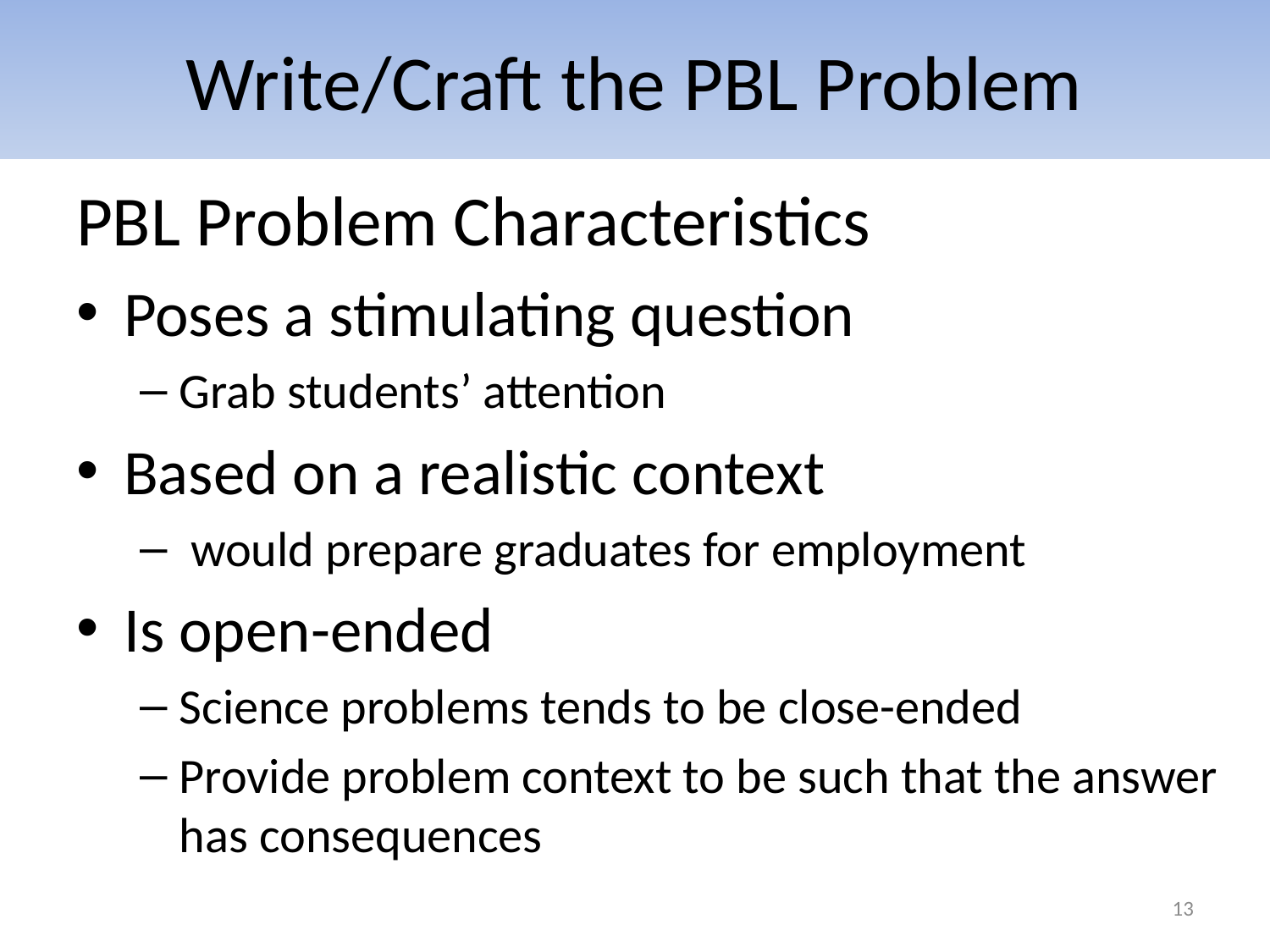

# Write/Craft the PBL Problem
PBL Problem Characteristics
Poses a stimulating question
Grab students’ attention
Based on a realistic context
 would prepare graduates for employment
Is open-ended
Science problems tends to be close-ended
Provide problem context to be such that the answer has consequences
13